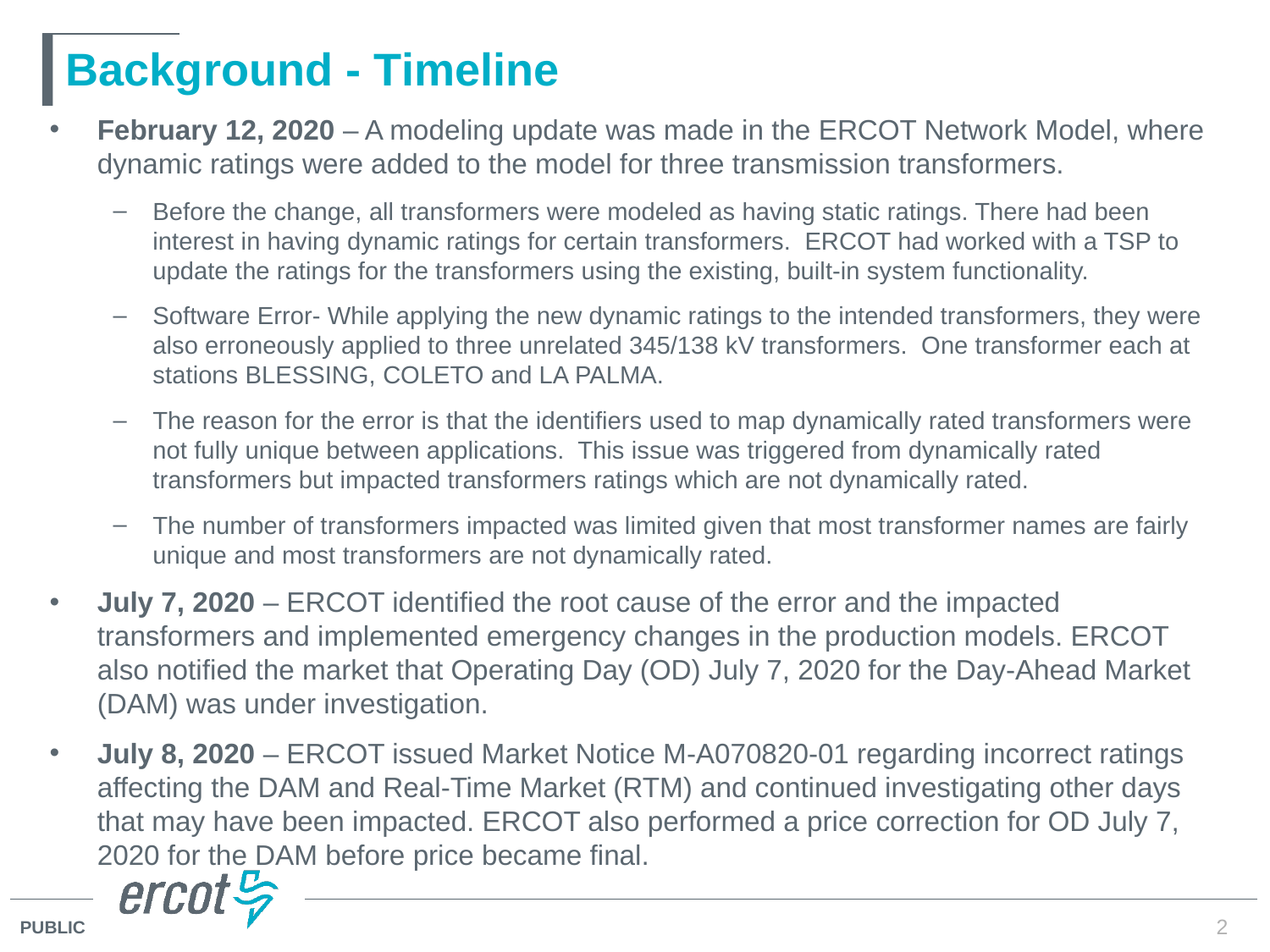

# Background - Timeline
February 12, 2020 – A modeling update was made in the ERCOT Network Model, where dynamic ratings were added to the model for three transmission transformers.
Before the change, all transformers were modeled as having static ratings. There had been interest in having dynamic ratings for certain transformers.  ERCOT had worked with a TSP to update the ratings for the transformers using the existing, built-in system functionality.
Software Error- While applying the new dynamic ratings to the intended transformers, they were also erroneously applied to three unrelated 345/138 kV transformers.  One transformer each at stations BLESSING, COLETO and LA PALMA.
The reason for the error is that the identifiers used to map dynamically rated transformers were not fully unique between applications.  This issue was triggered from dynamically rated transformers but impacted transformers ratings which are not dynamically rated.
The number of transformers impacted was limited given that most transformer names are fairly unique and most transformers are not dynamically rated.
July 7, 2020 – ERCOT identified the root cause of the error and the impacted transformers and implemented emergency changes in the production models. ERCOT also notified the market that Operating Day (OD) July 7, 2020 for the Day-Ahead Market (DAM) was under investigation.
July 8, 2020 – ERCOT issued Market Notice M-A070820-01 regarding incorrect ratings affecting the DAM and Real-Time Market (RTM) and continued investigating other days that may have been impacted. ERCOT also performed a price correction for OD July 7, 2020 for the DAM before price became final.
2